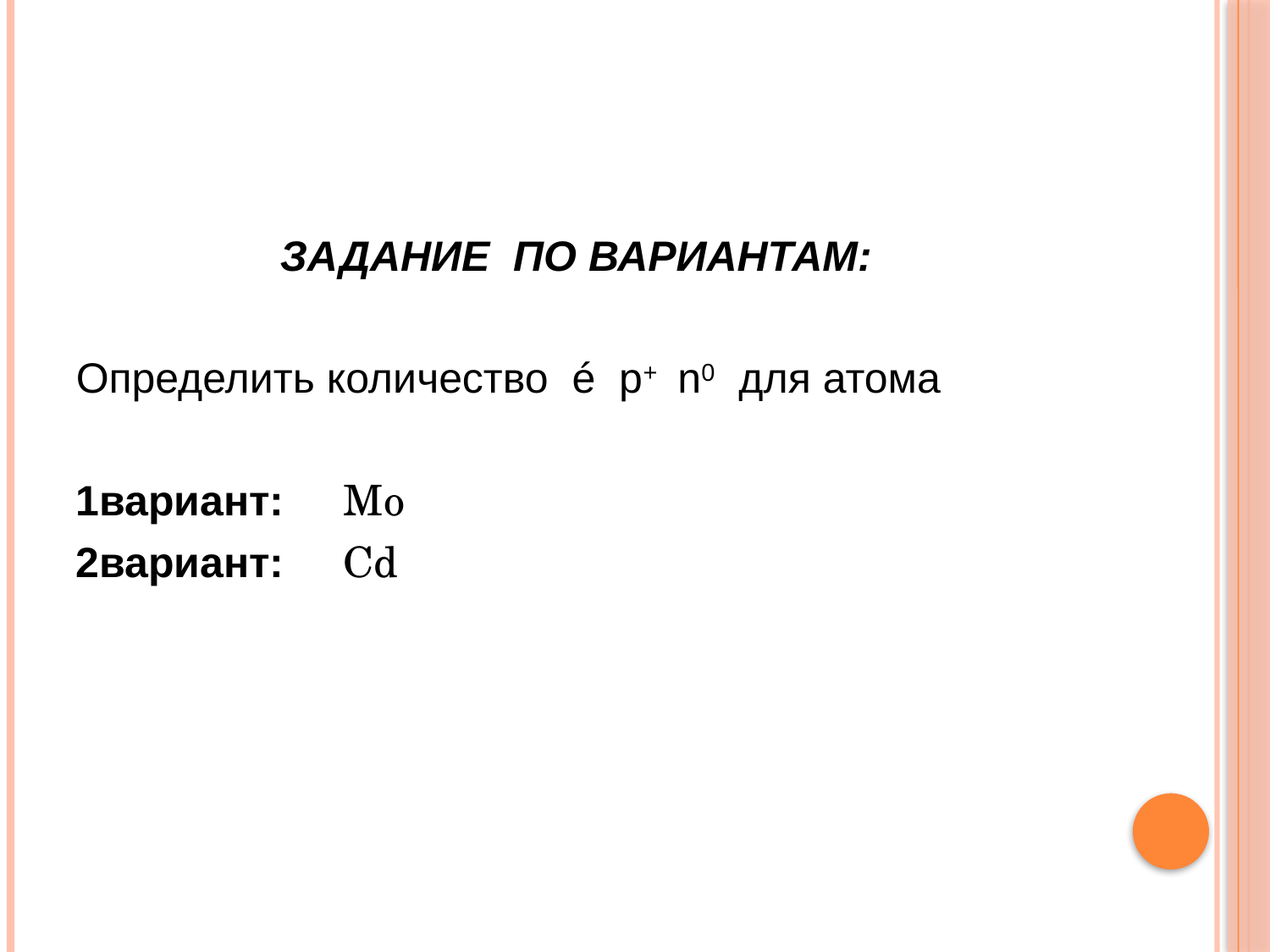

ЗАДАНИЕ  ПО ВАРИАНТАМ:

Определить количество  é  p+   n0  для атома

1вариант:     Mo
2вариант:     Cd